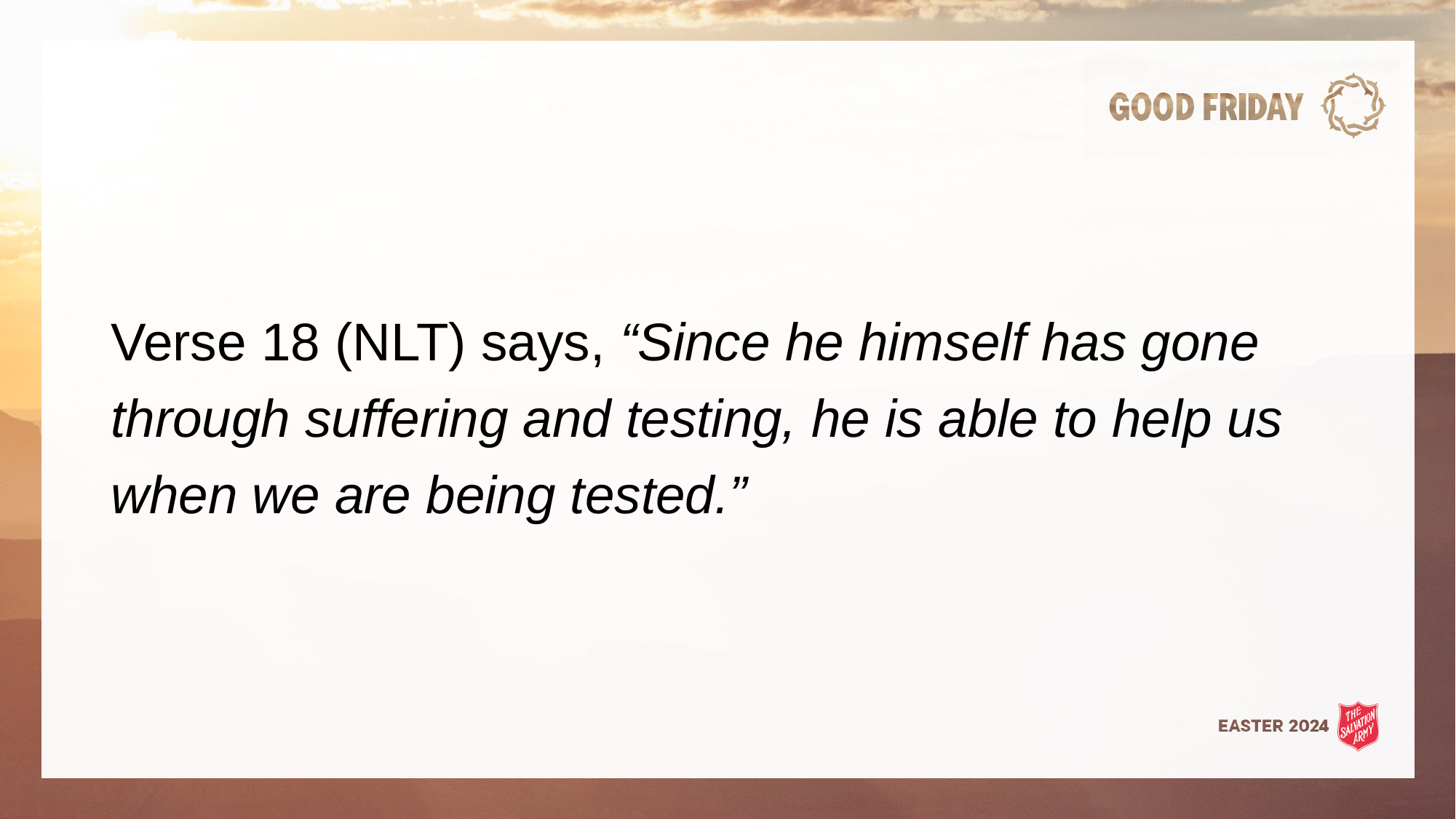

Verse 18 (NLT) says, “Since he himself has gone through suffering and testing, he is able to help us when we are being tested.”